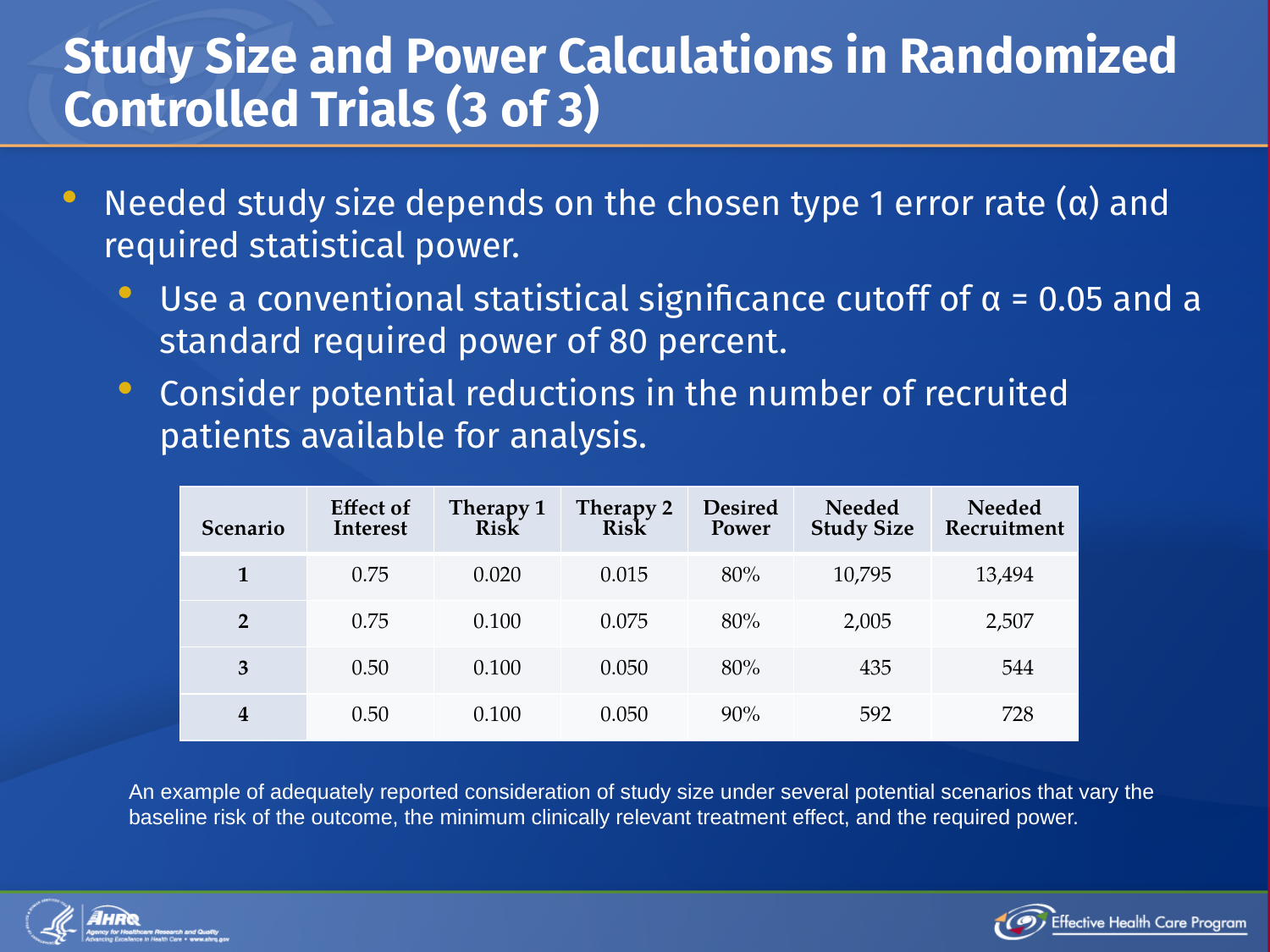

# Study Size and Power Calculations in Randomized Controlled Trials (3 of 3)
Needed study size depends on the chosen type 1 error rate (α) and required statistical power.
Use a conventional statistical significance cutoff of α = 0.05 and a standard required power of 80 percent.
Consider potential reductions in the number of recruited patients available for analysis.

| Scenario | Effect of Interest | Therapy 1 Risk | Therapy 2 Risk | Desired Power | Needed Study Size | Needed Recruitment |
| --- | --- | --- | --- | --- | --- | --- |
| 1 | 0.75 | 0.020 | 0.015 | 80% | 10,795 | 13,494 |
| 2 | 0.75 | 0.100 | 0.075 | 80% | 2,005 | 2,507 |
| 3 | 0.50 | 0.100 | 0.050 | 80% | 435 | 544 |
| 4 | 0.50 | 0.100 | 0.050 | 90% | 592 | 728 |
An example of adequately reported consideration of study size under several potential scenarios that vary the baseline risk of the outcome, the minimum clinically relevant treatment effect, and the required power.